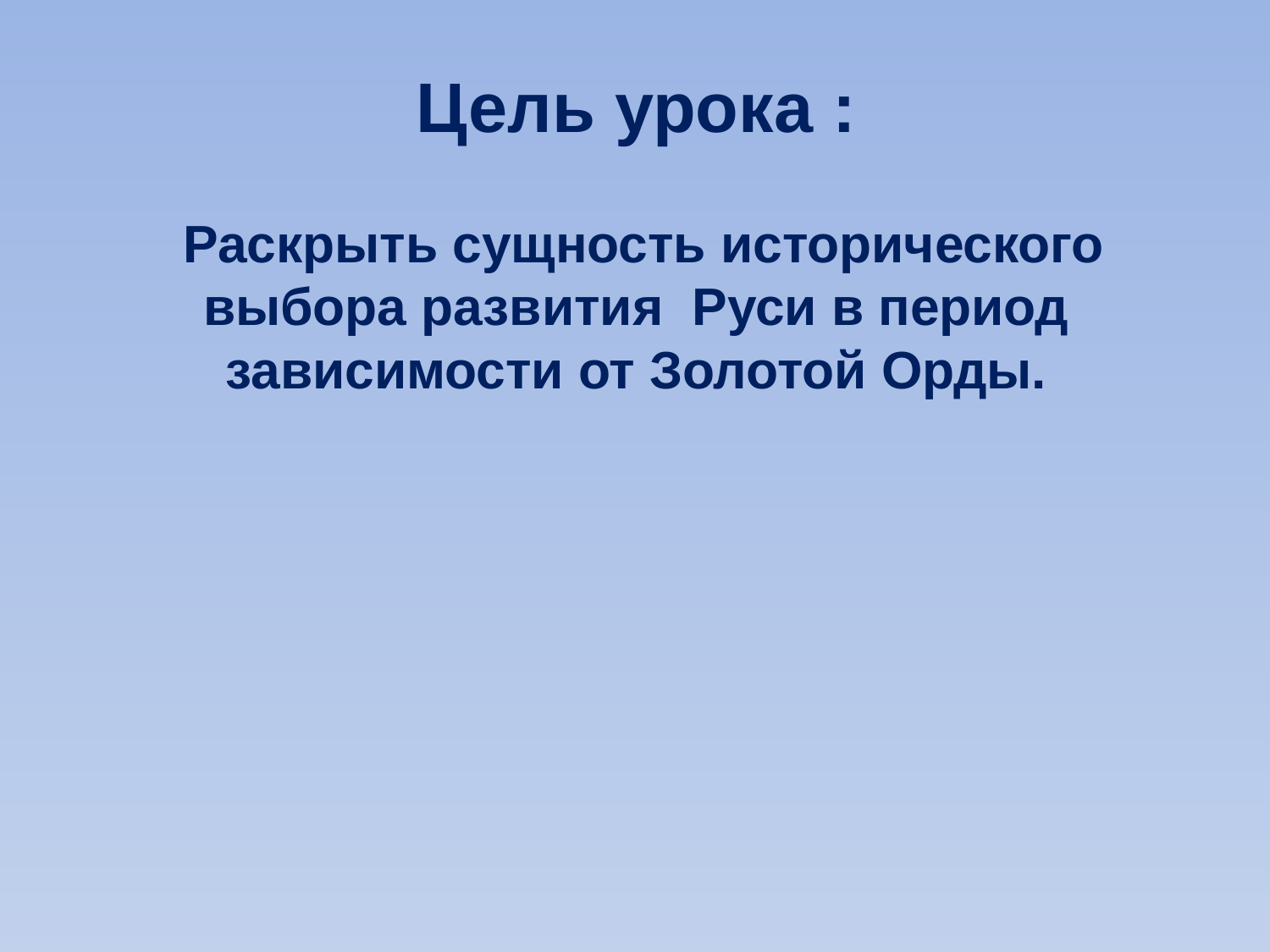

# Цель урока : Раскрыть сущность исторического выбора развития  Руси в период зависимости от Золотой Орды.